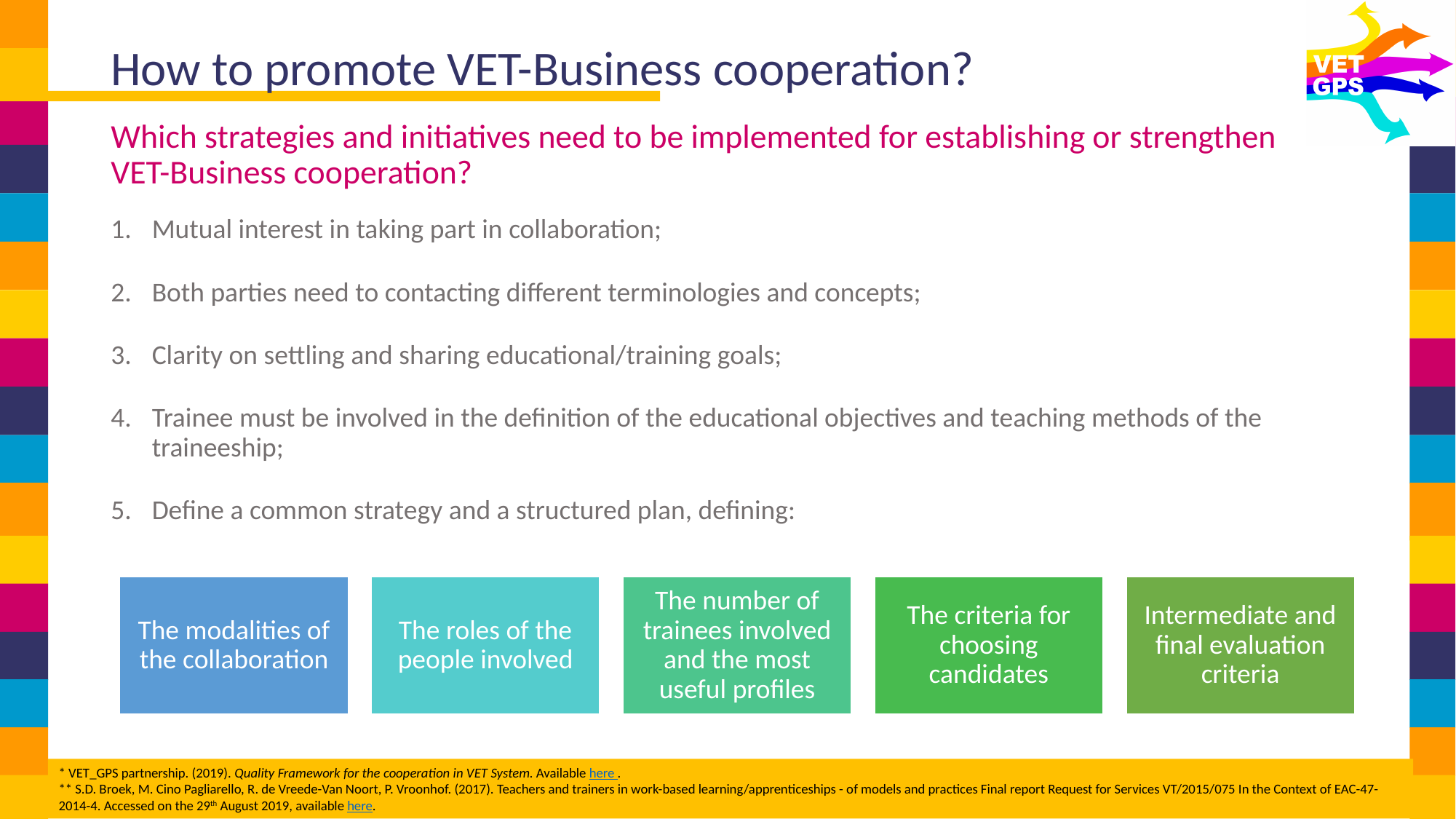

# How to promote VET-Business cooperation?
Which strategies and initiatives need to be implemented for establishing or strengthen VET-Business cooperation?
Mutual interest in taking part in collaboration;
Both parties need to contacting different terminologies and concepts;
Clarity on settling and sharing educational/training goals;
Trainee must be involved in the definition of the educational objectives and teaching methods of the traineeship;
Define a common strategy and a structured plan, defining:

The modalities of the collaboration
The roles of the people involved
The number of trainees involved and the most useful profiles
The criteria for choosing candidates
Intermediate and final evaluation criteria
* VET_GPS partnership. (2019). Quality Framework for the cooperation in VET System. Available here .
** S.D. Broek, M. Cino Pagliarello, R. de Vreede-Van Noort, P. Vroonhof. (2017). Teachers and trainers in work-based learning/apprenticeships - of models and practices Final report Request for Services VT/2015/075 In the Context of EAC-47-2014-4. Accessed on the 29th August 2019, available here.